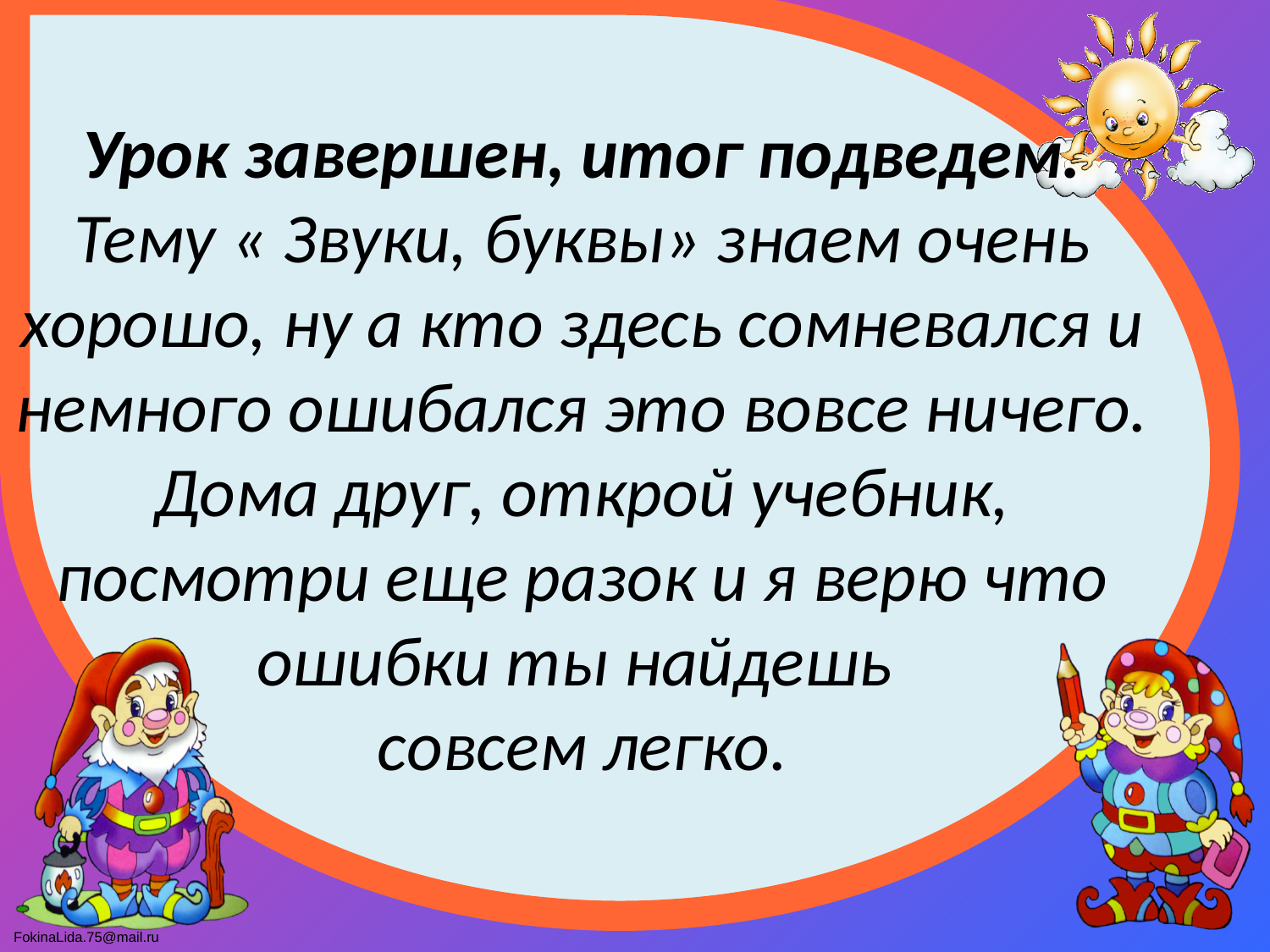

# Урок завершен, итог подведем. Тему « Звуки, буквы» знаем очень хорошо, ну а кто здесь сомневался и немного ошибался это вовсе ничего. Дома друг, открой учебник, посмотри еще разок и я верю что ошибки ты найдешь совсем легко.